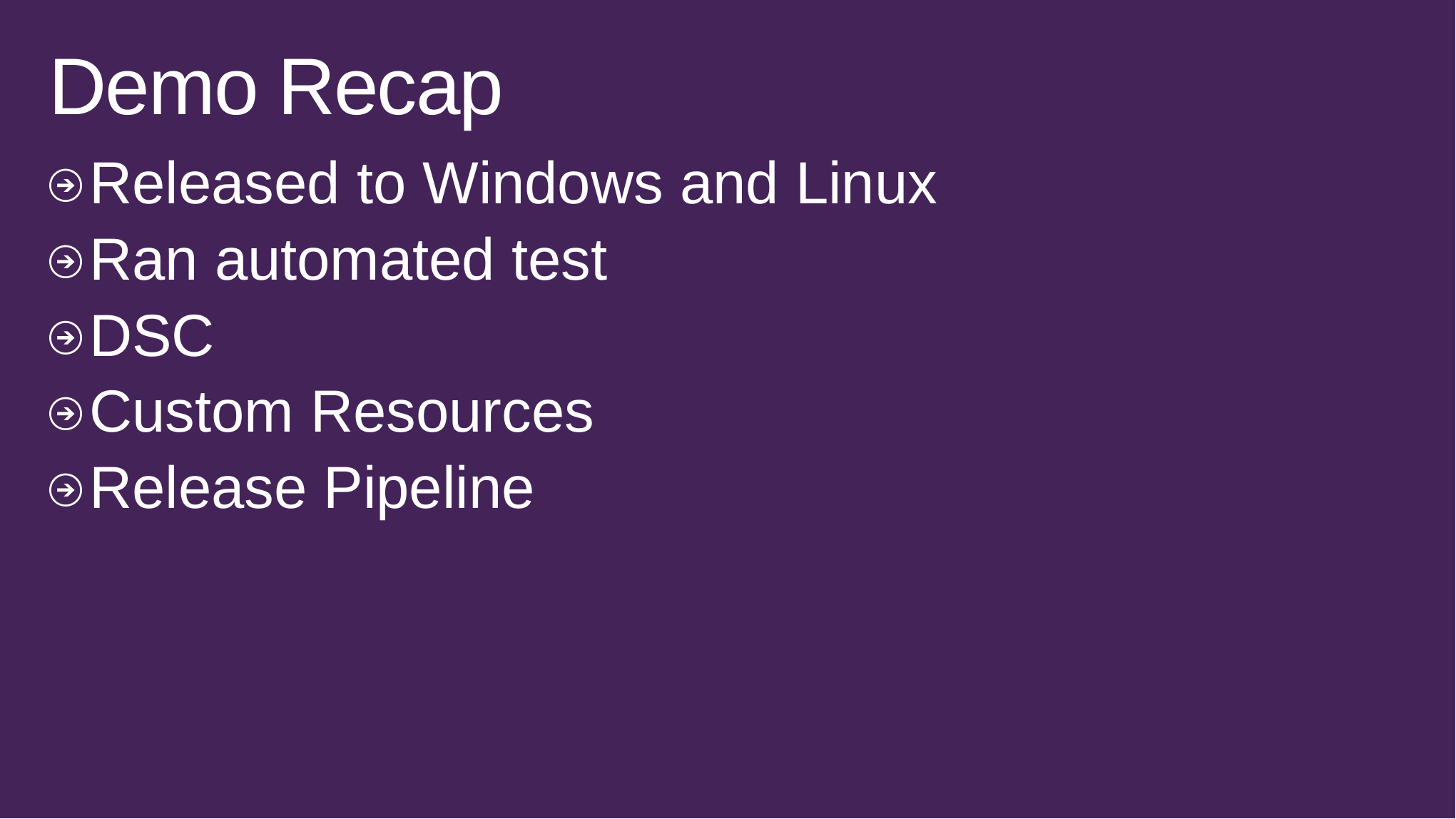

# Demo Recap
Released to Windows and Linux
Ran automated test
DSC
Custom Resources
Release Pipeline